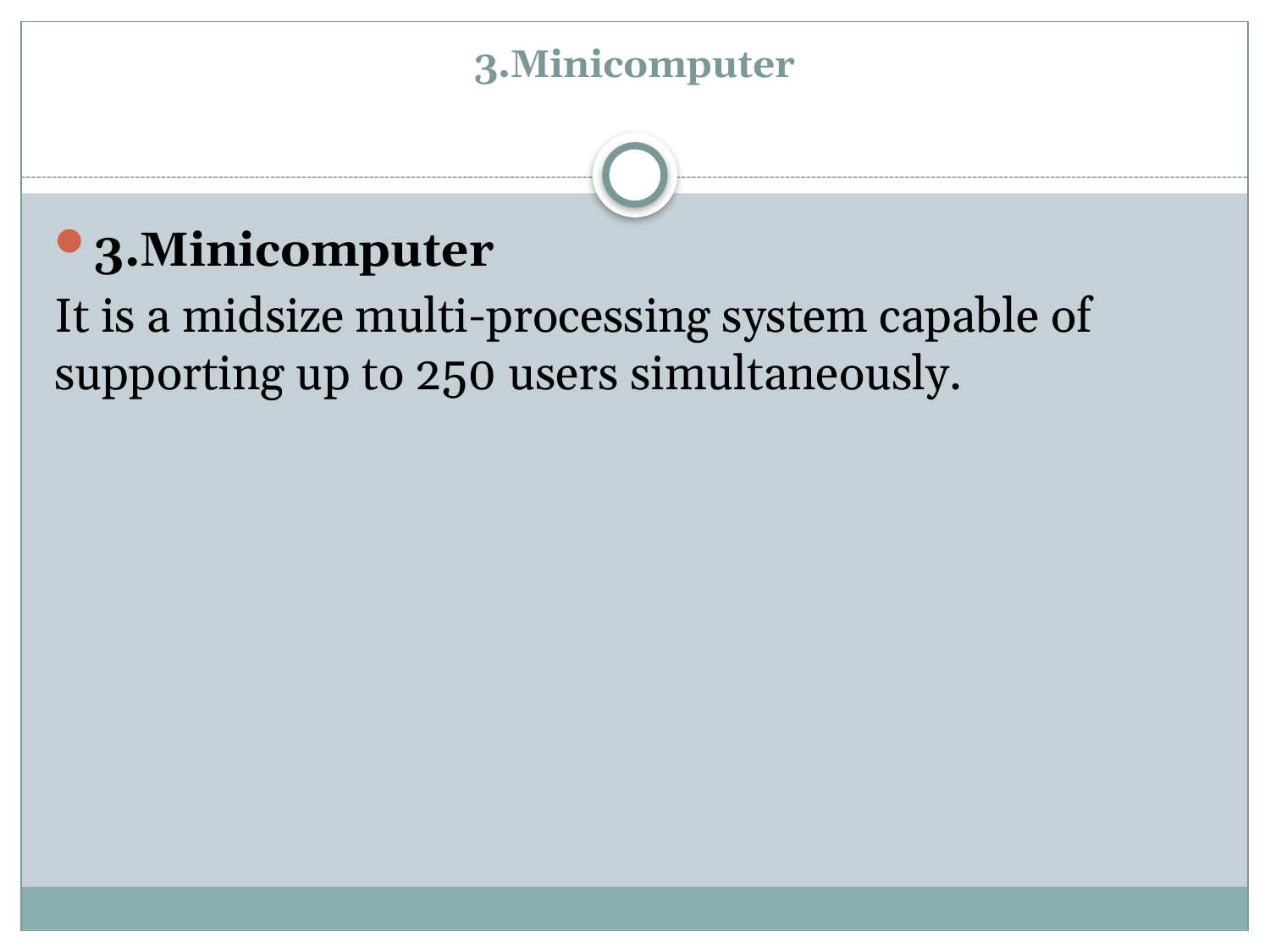

# 3.Minicomputer
3.Minicomputer
It is a midsize multi-processing system capable of supporting up to 250 users simultaneously.